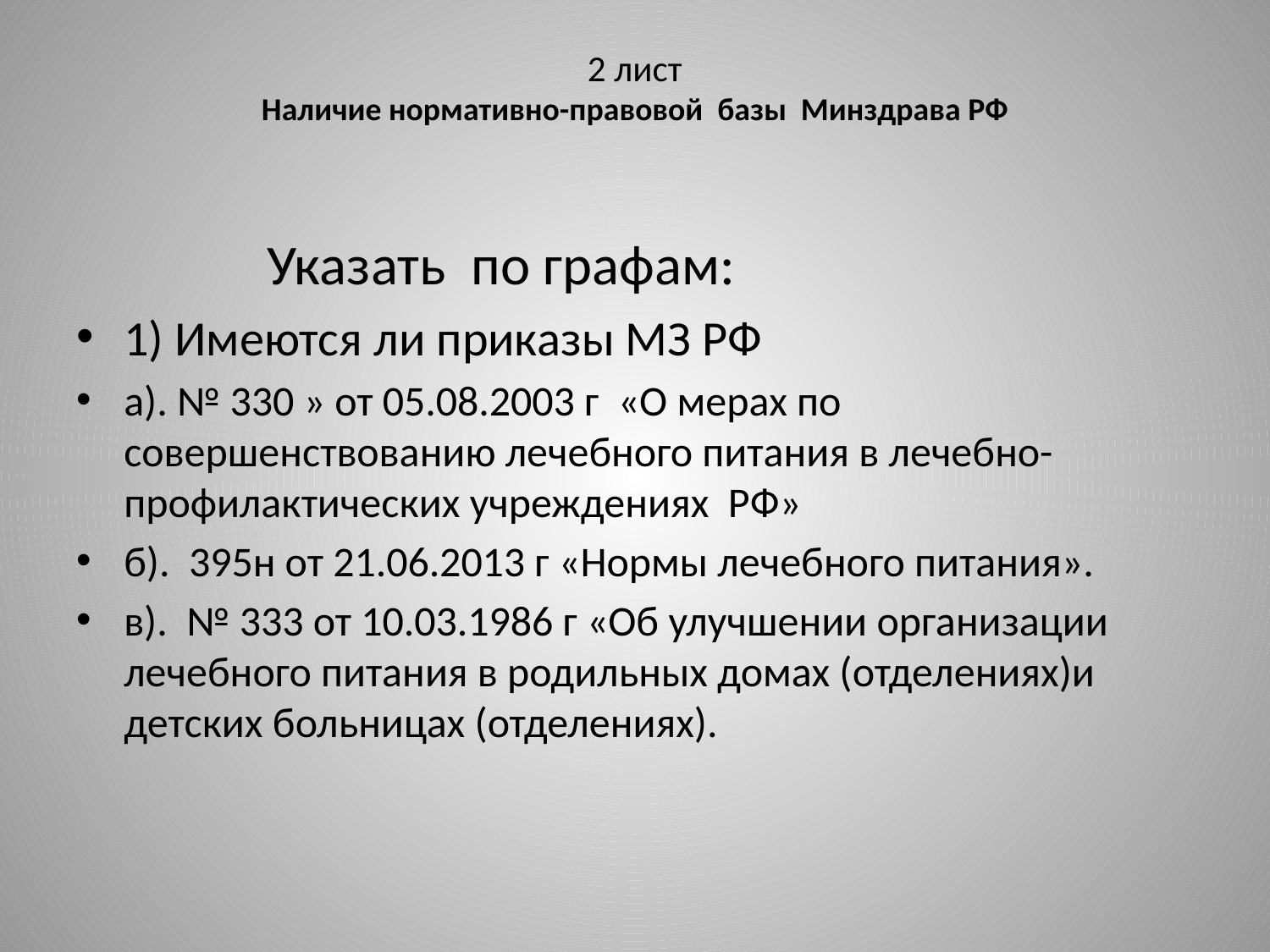

# 2 лист Наличие нормативно-правовой  базы  Минздрава РФ
Указать  по графам:
1) Имеются ли приказы МЗ РФ
а). № 330 » от 05.08.2003 г  «О мерах по совершенствованию лечебного питания в лечебно-профилактических учреждениях  РФ»
б).  395н от 21.06.2013 г «Нормы лечебного питания».
в).  № 333 от 10.03.1986 г «Об улучшении организации лечебного питания в родильных домах (отделениях)и детских больницах (отделениях).